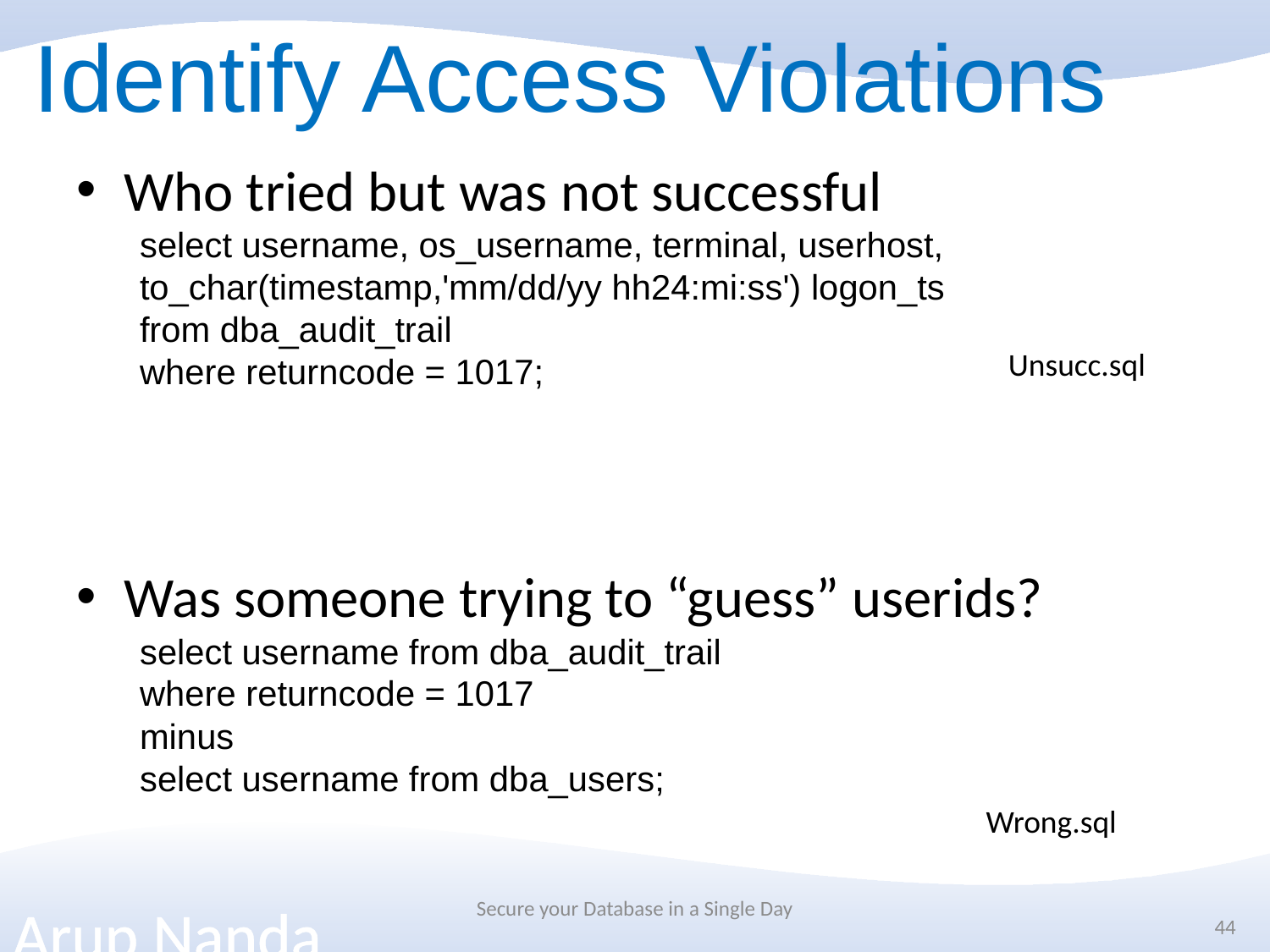

# Identify Access Violations
Who tried but was not successful
select username, os_username, terminal, userhost,
to_char(timestamp,'mm/dd/yy hh24:mi:ss') logon_ts
from dba_audit_trail
where returncode = 1017;

Was someone trying to “guess” userids?
select username from dba_audit_trail
where returncode = 1017
minus
select username from dba_users;
Unsucc.sql
Wrong.sql
Secure your Database in a Single Day
44